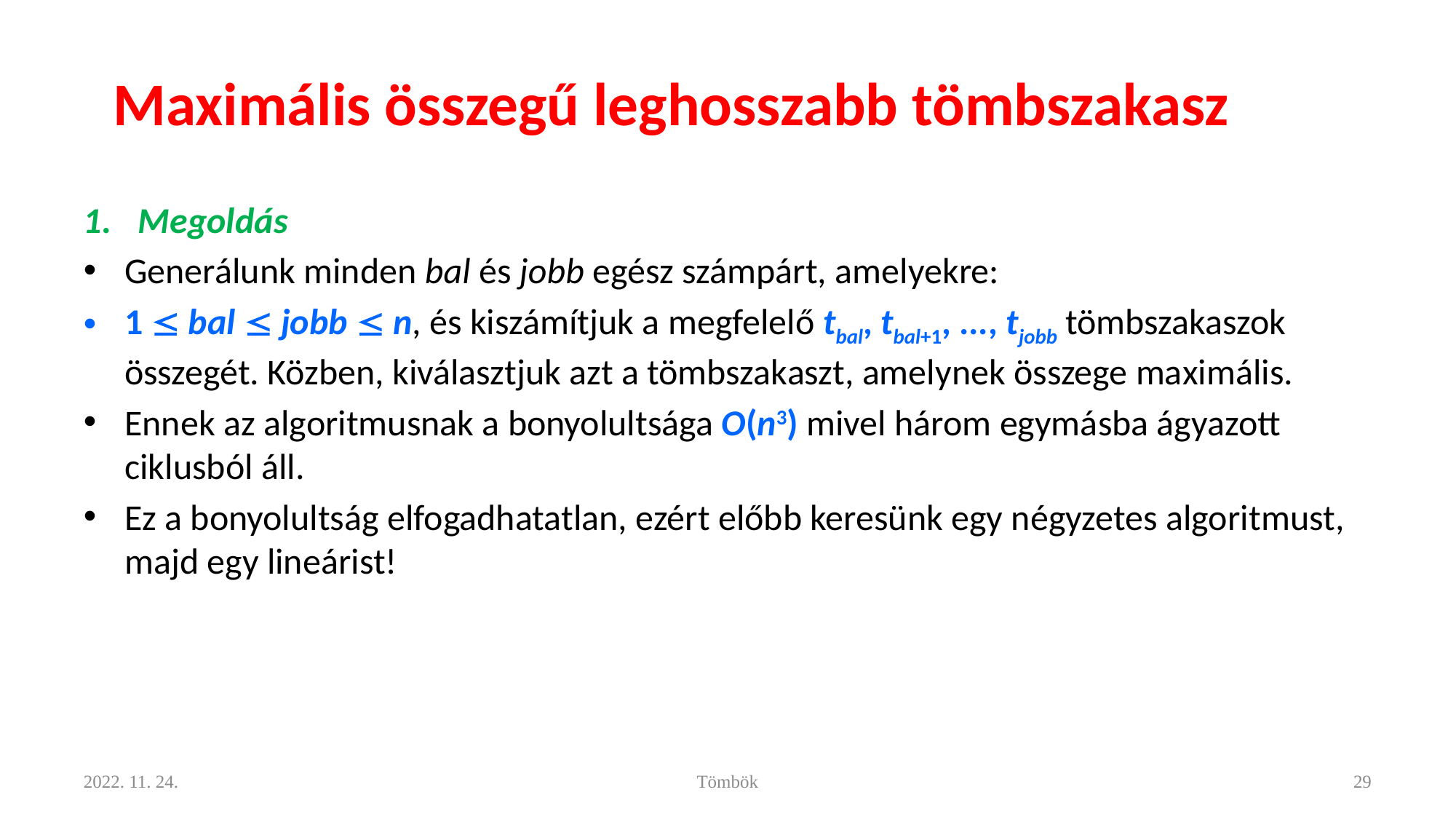

# Maximális összegű leghosszabb tömbszakasz
Megoldás
Generálunk minden bal és jobb egész számpárt, ame­lyek­re:
1 ≤ bal ≤ jobb ≤ n, és kiszámítjuk a megfelelő tbal, tbal+1, ..., tjobb tömbszakaszok összegét. Közben, kiválasztjuk azt a tömbszakaszt, amelynek összege ma­xi­mális.
Ennek az algoritmusnak a bonyolultsága O(n3) mivel három egymásba ágya­zott ciklusból áll.
Ez a bonyolultság elfogadhatatlan, ezért előbb keresünk egy négyzetes algo­rit­must, majd egy lineárist!

2022. 11. 24.
Tömbök
29